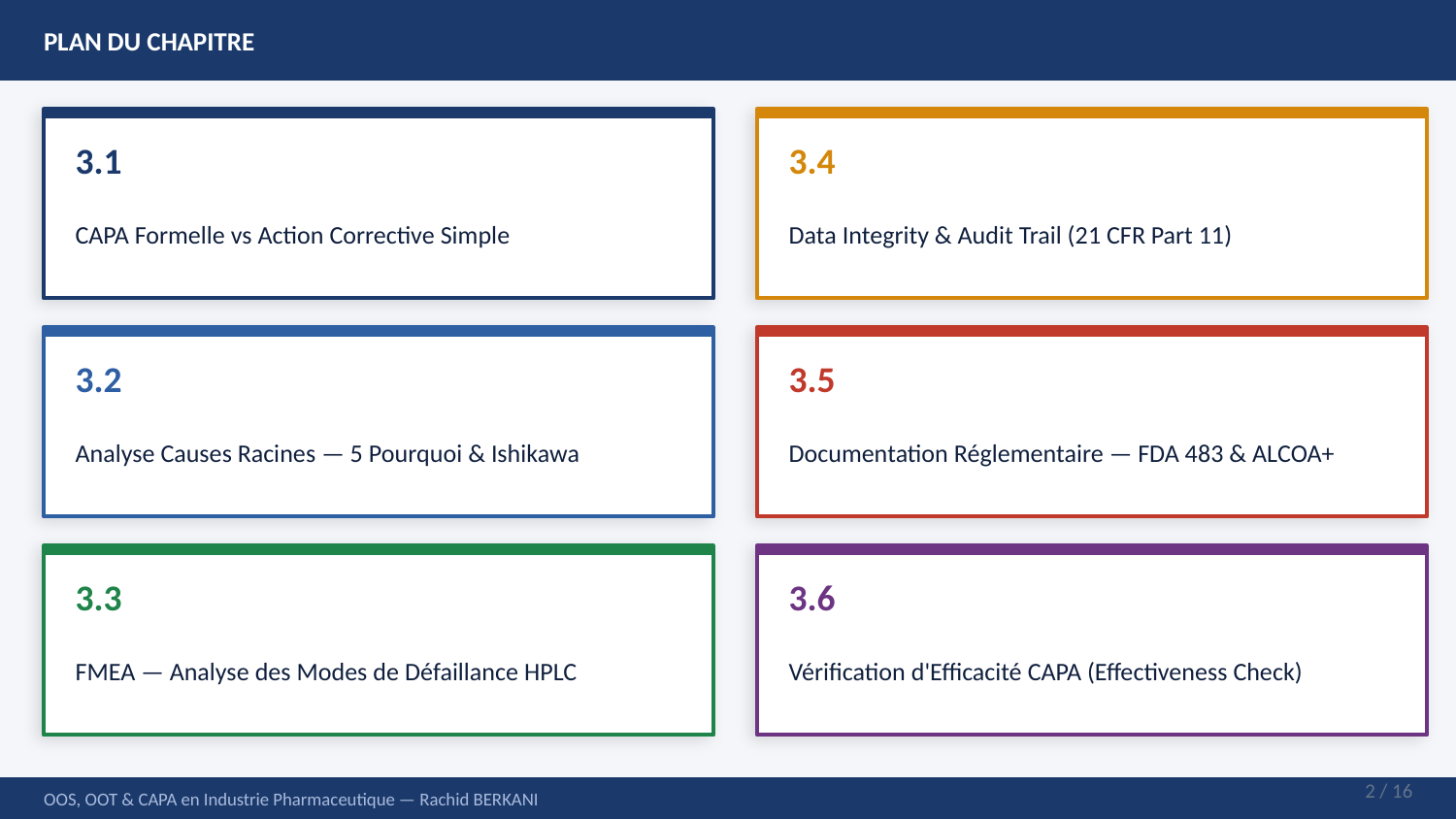

PLAN DU CHAPITRE

3.1
3.4
CAPA Formelle vs Action Corrective Simple
Data Integrity & Audit Trail (21 CFR Part 11)

3.2
3.5
Analyse Causes Racines — 5 Pourquoi & Ishikawa
Documentation Réglementaire — FDA 483 & ALCOA+

3.3
3.6
FMEA — Analyse des Modes de Défaillance HPLC
Vérification d'Efficacité CAPA (Effectiveness Check)
2 / 16

OOS, OOT & CAPA en Industrie Pharmaceutique — Rachid BERKANI